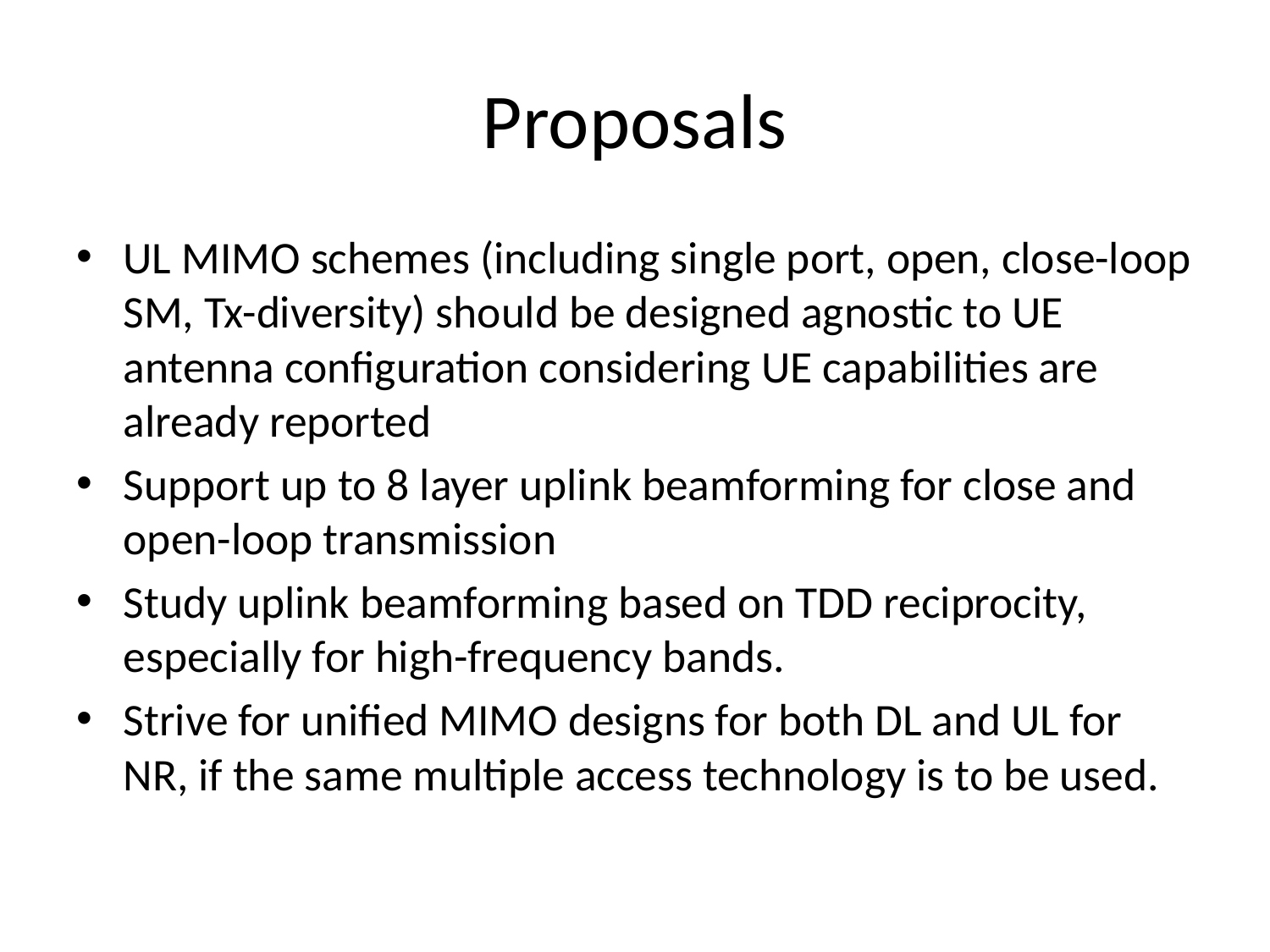

# Proposals
UL MIMO schemes (including single port, open, close-loop SM, Tx-diversity) should be designed agnostic to UE antenna configuration considering UE capabilities are already reported
Support up to 8 layer uplink beamforming for close and open-loop transmission
Study uplink beamforming based on TDD reciprocity, especially for high-frequency bands.
Strive for unified MIMO designs for both DL and UL for NR, if the same multiple access technology is to be used.